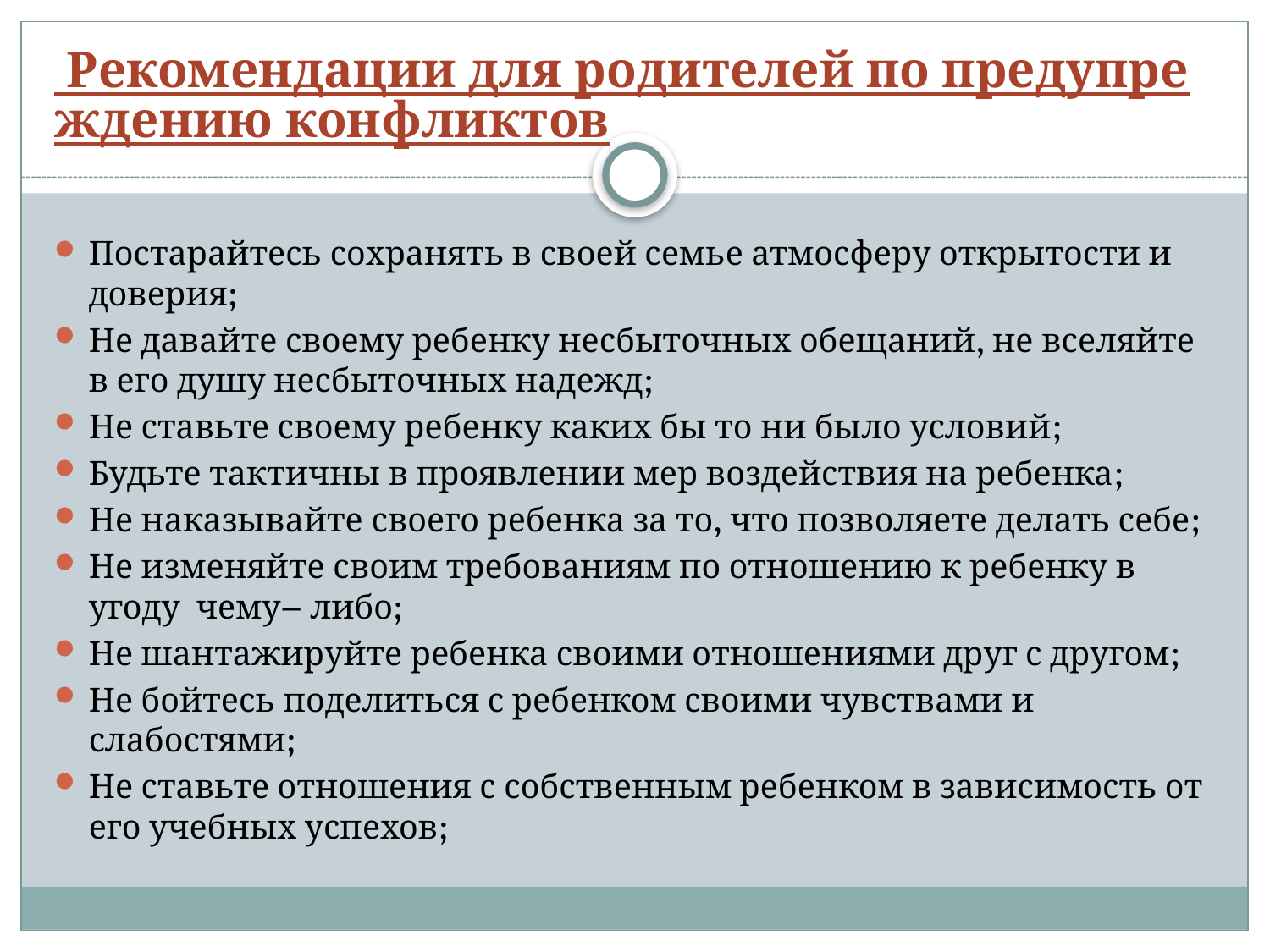

# Рекомендации для родителей по предупреждению конфликтов
Постарайтесь сохранять в своей семье атмосферу открытости и доверия;
Не давайте своему ребенку несбыточных обещаний, не вселяйте в его душу несбыточных надежд;
Не ставьте своему ребенку каких бы то ни было условий;
Будьте тактичны в проявлении мер воздействия на ребенка;
Не наказывайте своего ребенка за то, что позволяете делать себе;
Не изменяйте своим требованиям по отношению к ребенку в угоду  чему– либо;
Не шантажируйте ребенка своими отношениями друг с другом;
Не бойтесь поделиться с ребенком своими чувствами и слабостями;
Не ставьте отношения с собственным ребенком в зависимость от его учебных успехов;